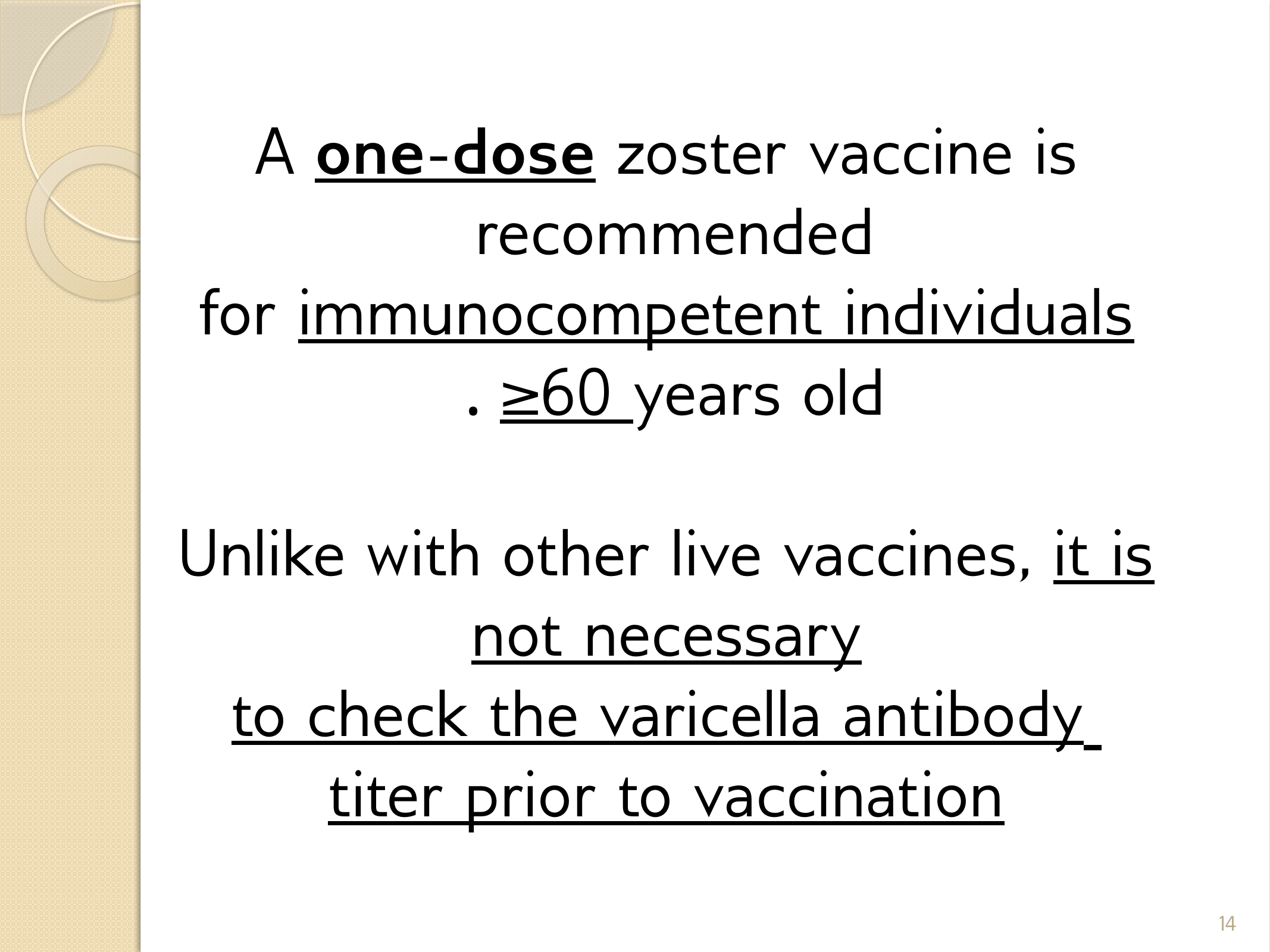

A one-dose zoster vaccine is recommended
for immunocompetent individuals ≥60 years old .

Unlike with other live vaccines, it is not necessary
 to check the varicella antibody titer prior to vaccination
14